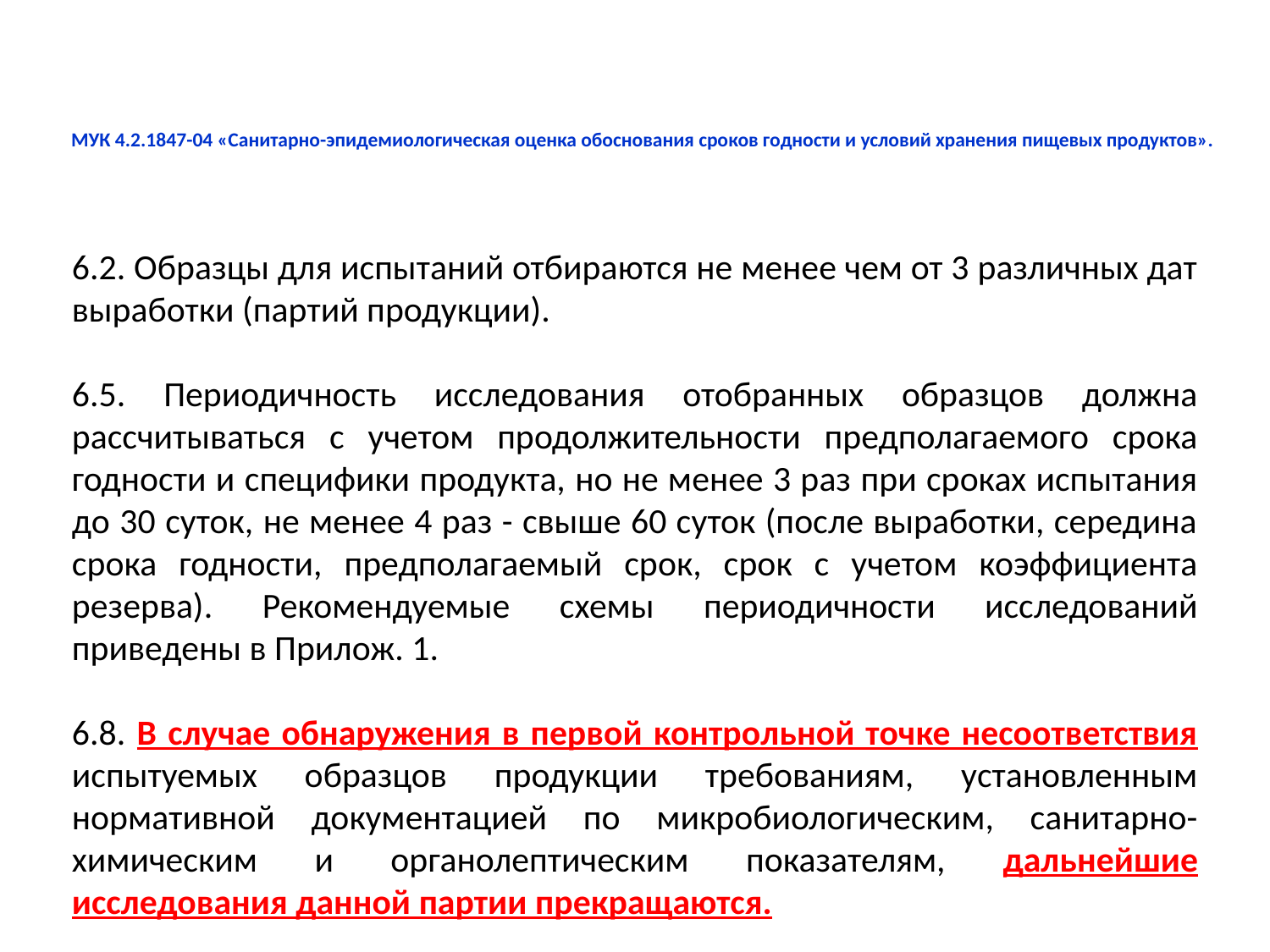

# МУК 4.2.1847-04 «Санитарно-эпидемиологическая оценка обоснования сроков годности и условий хранения пищевых продуктов».
6.2. Образцы для испытаний отбираются не менее чем от 3 различных дат выработки (партий продукции).

6.5. Периодичность исследования отобранных образцов должна рассчитываться с учетом продолжительности предполагаемого срока годности и специфики продукта, но не менее 3 раз при сроках испытания до 30 суток, не менее 4 раз - свыше 60 суток (после выработки, середина срока годности, предполагаемый срок, срок с учетом коэффициента резерва). Рекомендуемые схемы периодичности исследований приведены в Прилож. 1.

6.8. В случае обнаружения в первой контрольной точке несоответствия испытуемых образцов продукции требованиям, установленным нормативной документацией по микробиологическим, санитарно-химическим и органолептическим показателям, дальнейшие исследования данной партии прекращаются.